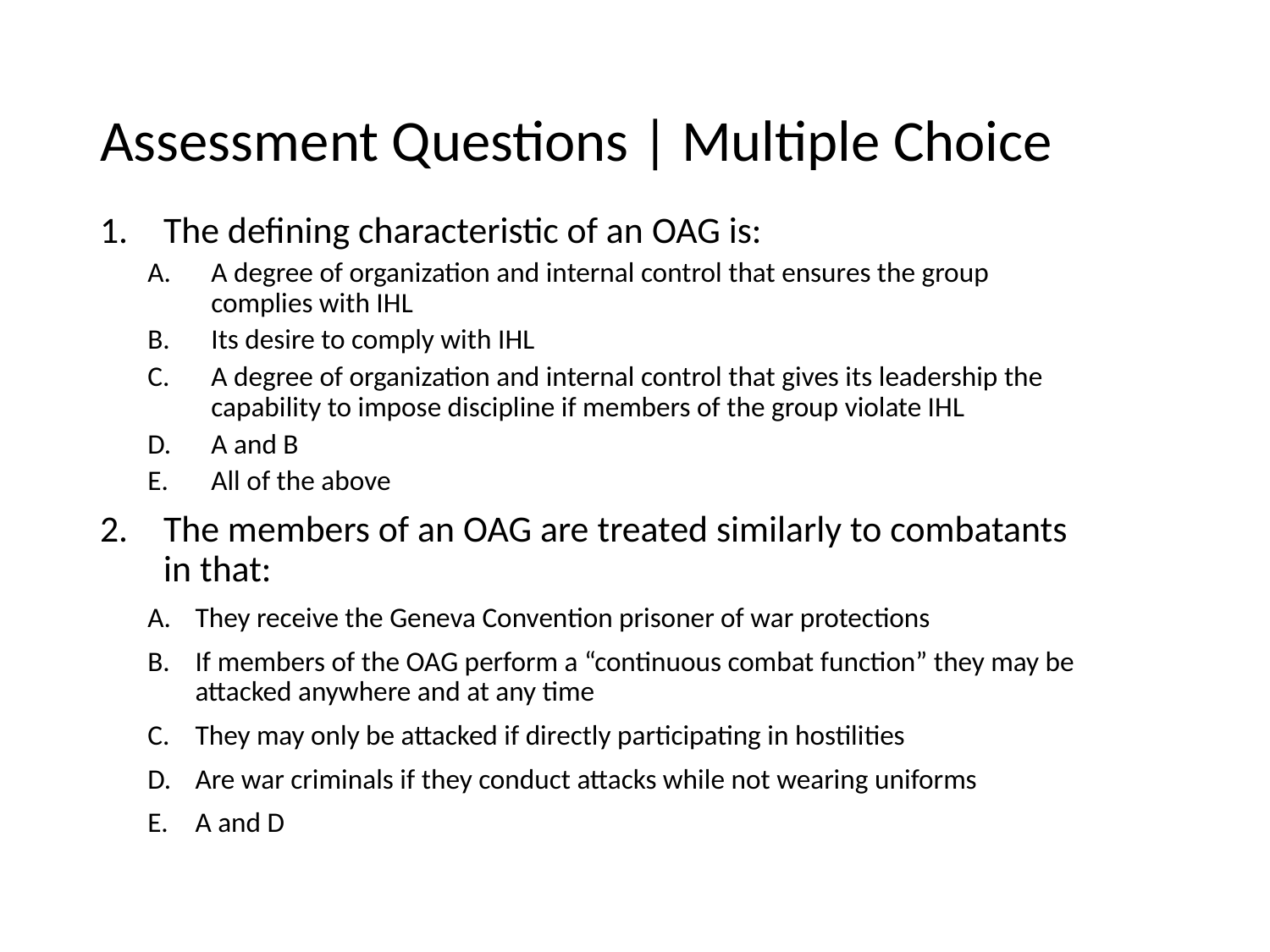

# Assessment Questions | Multiple Choice
The defining characteristic of an OAG is:
A degree of organization and internal control that ensures the group complies with IHL
Its desire to comply with IHL
A degree of organization and internal control that gives its leadership the capability to impose discipline if members of the group violate IHL
A and B
All of the above
The members of an OAG are treated similarly to combatants in that:
They receive the Geneva Convention prisoner of war protections
If members of the OAG perform a “continuous combat function” they may be attacked anywhere and at any time
They may only be attacked if directly participating in hostilities
Are war criminals if they conduct attacks while not wearing uniforms
A and D